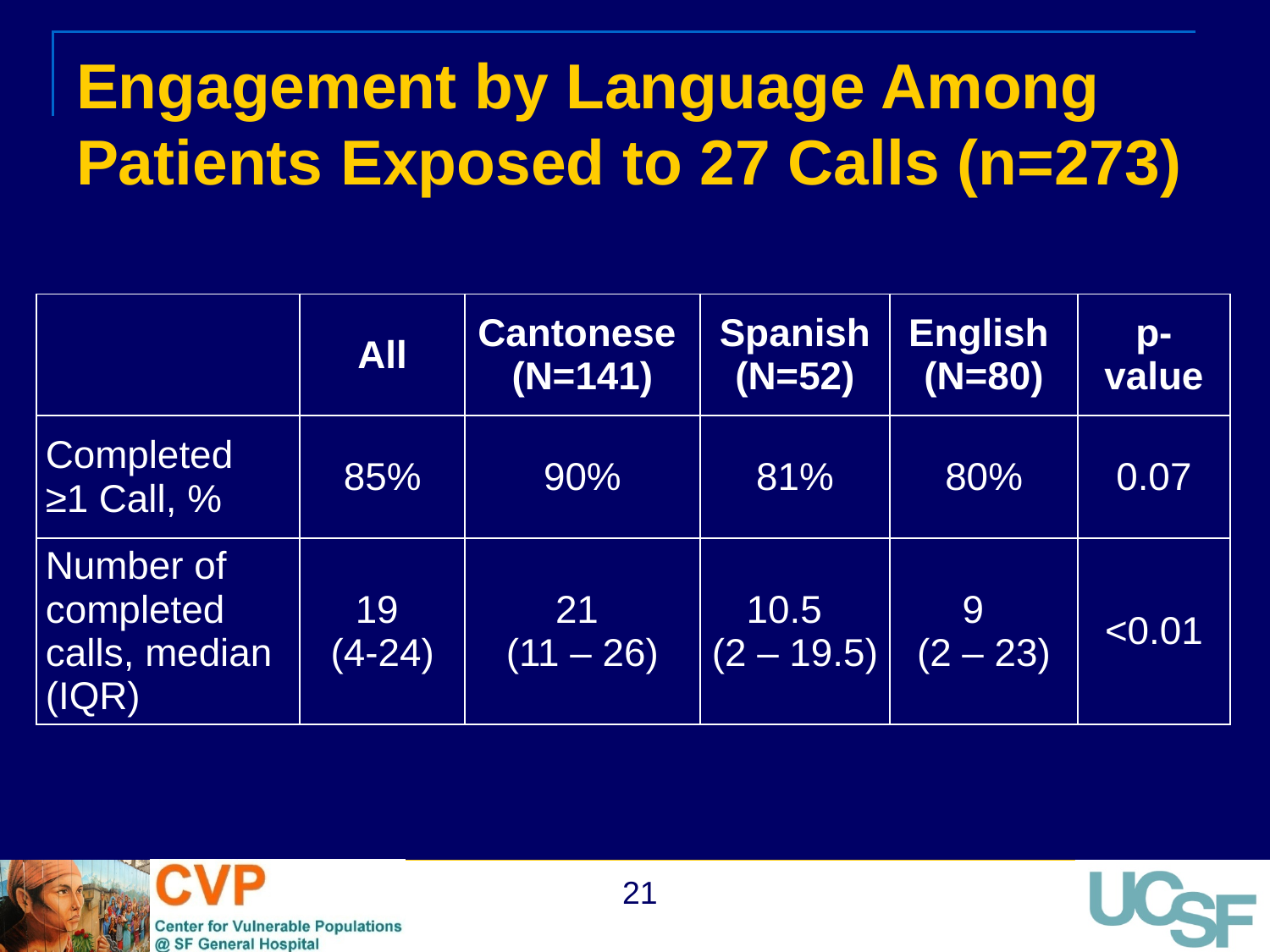

Engagement by Language Among Patients Exposed to 27 Calls (n=273)

|  | All | Cantonese (N=141) | Spanish (N=52) | English (N=80) | p-value |
| --- | --- | --- | --- | --- | --- |
| Completed ≥1 Call, % | 85% | 90% | 81% | 80% | 0.07 |
| Number of completed calls, median (IQR) | 19 (4-24) | 21 (11 – 26) | 10.5 (2 – 19.5) | 9 (2 – 23) | <0.01 |